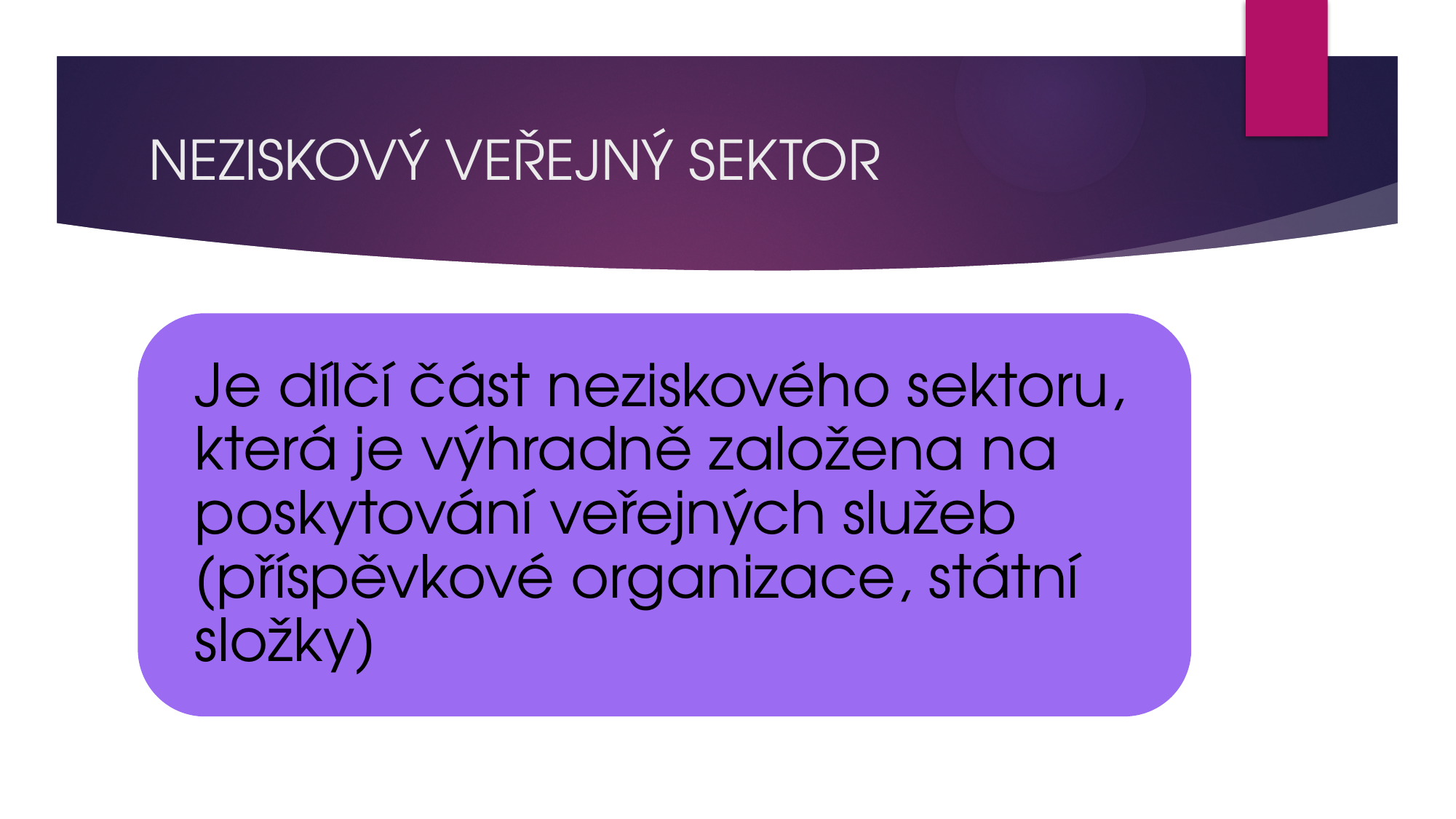

# NEZISKOVÝ VEŘEJNÝ SEKTOR
Je dílčí část neziskového sektoru, která je výhradně založena na poskytování veřejných služeb (příspěvkové organizace, státní složky)